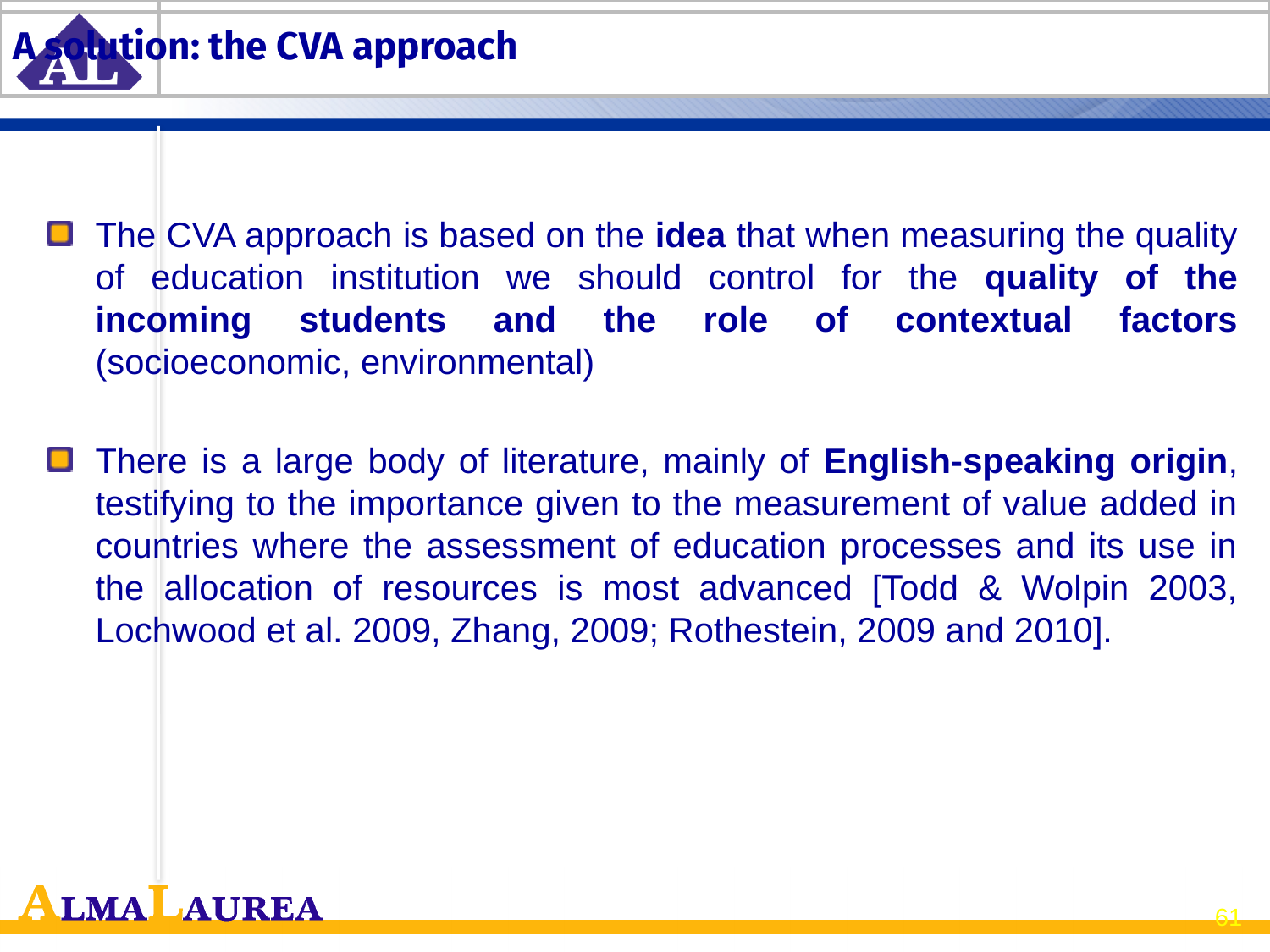

# A solution: the CVA approach
The CVA approach is based on the idea that when measuring the quality of education institution we should control for the quality of the incoming students and the role of contextual factors (socioeconomic, environmental)

There is a large body of literature, mainly of English-speaking origin, testifying to the importance given to the measurement of value added in countries where the assessment of education processes and its use in the allocation of resources is most advanced [Todd & Wolpin 2003, Lochwood et al. 2009, Zhang, 2009; Rothestein, 2009 and 2010].
61